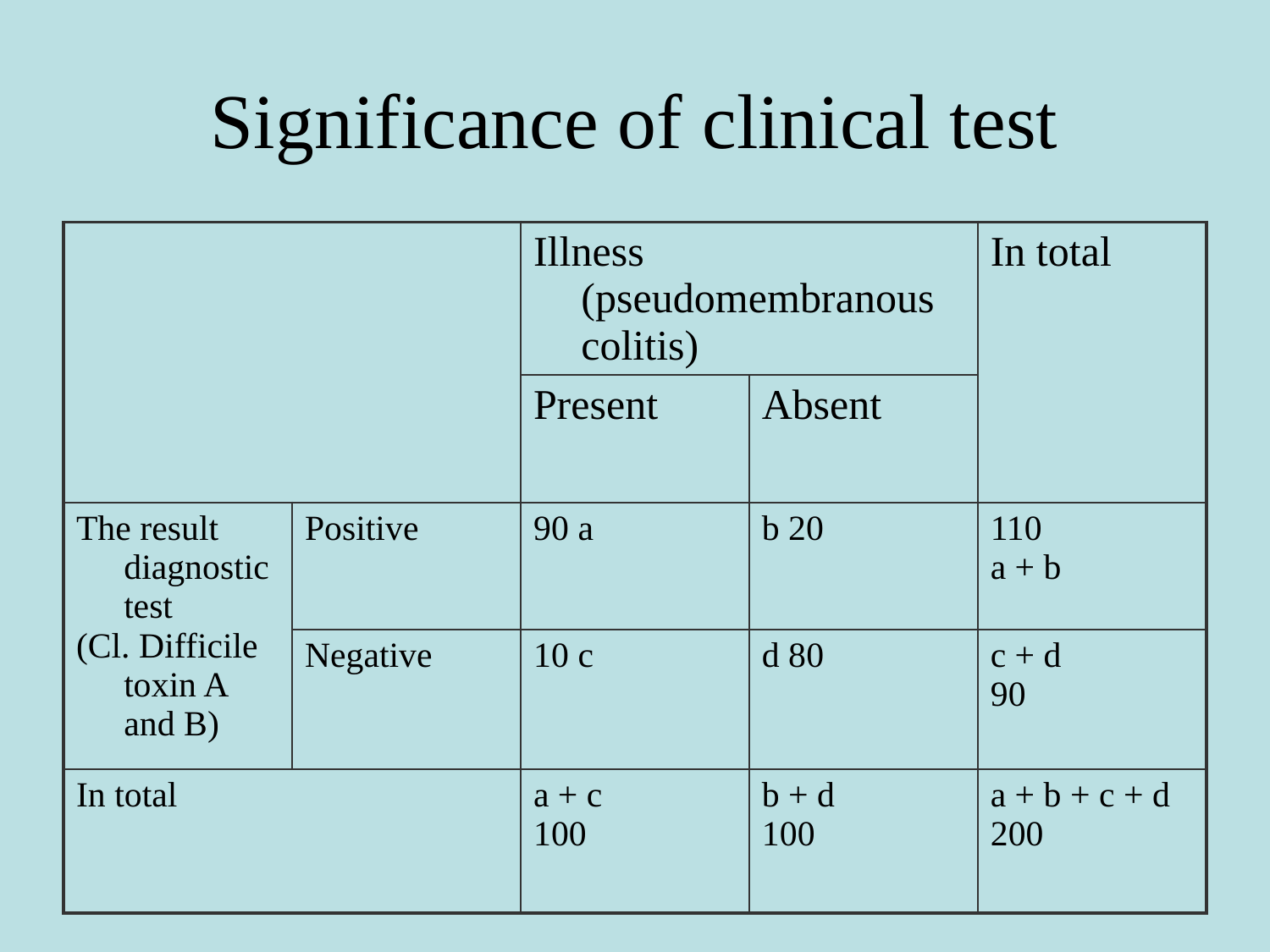

# Significance of clinical test
|  |  | Illness (pseudomembranous colitis) |  | In total |
| --- | --- | --- | --- | --- |
|  |  | Present | Absent |  |
| The result diagnostic test (Cl. Difficile toxin A and B) | Positive | 90 a | b 20 | 110 a + b |
|  | Negative | 10 c | d 80 | c + d 90 |
| In total |  | a + c 100 | b + d 100 | a + b + c + d 200 |